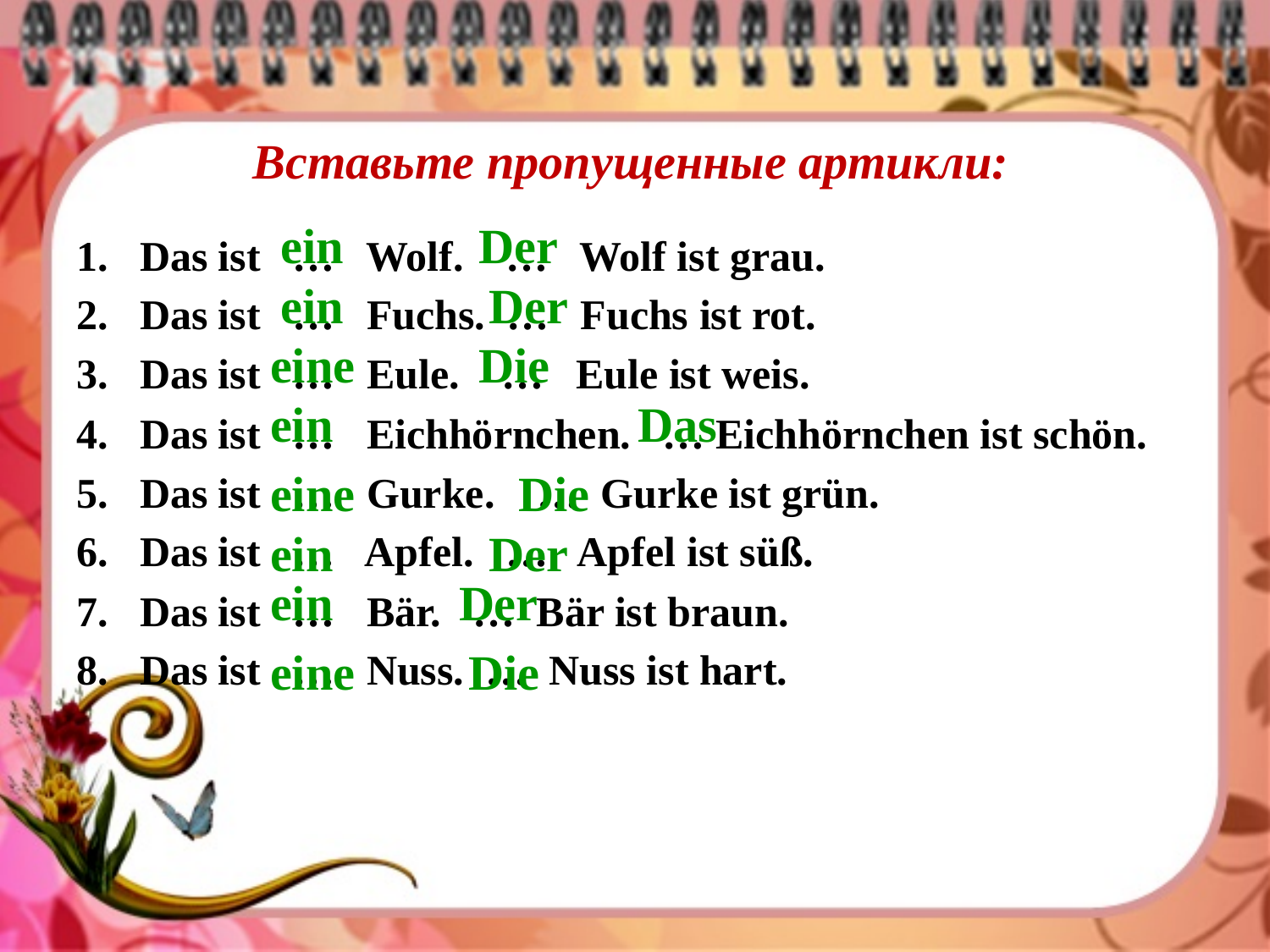

# Вставьте пропущенные артикли:
ein
Der
Das ist   …   Wolf.    …   Wolf ist grau.
Das ist   …   Fuchs.  …   Fuchs ist rot.
Das ist   …   Eule.    …   Eule ist weis.
Das ist   …   Eichhörnchen.   … Eichhörnchen ist schön.
Das ist   …   Gurke.    …  Gurke ist grün.
Das ist   …   Apfel.   …   Apfel ist süß.
Das ist   …   Bär.   …  Bär ist braun.
Das ist   …   Nuss.  …  Nuss ist hart.
ein
Der
eine
Die
ein
Das
eine
Die
ein
Der
ein
Der
eine
Die